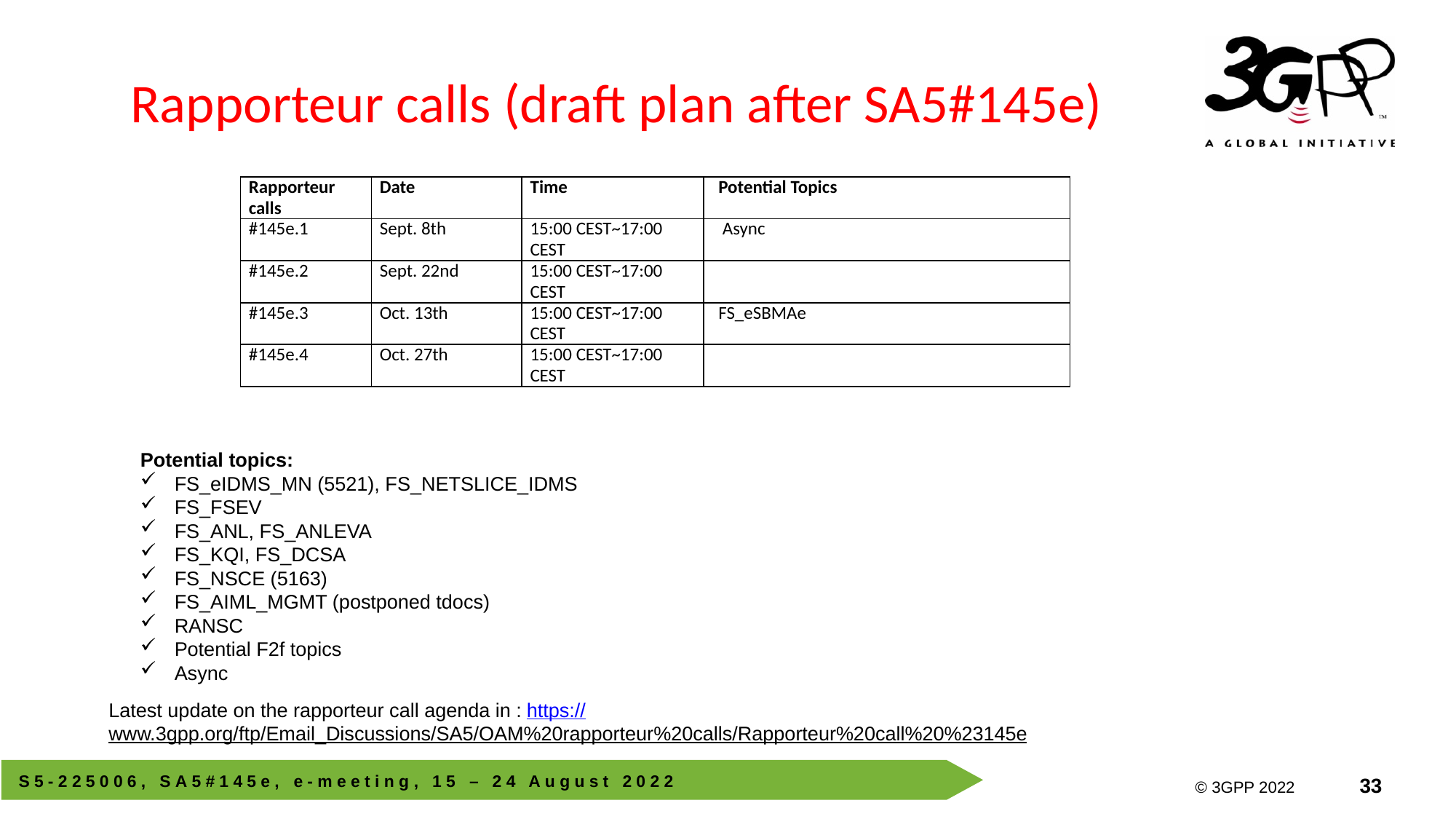

# Rapporteur calls (draft plan after SA5#145e)
| Rapporteur calls | Date | Time | Potential Topics |
| --- | --- | --- | --- |
| #145e.1 | Sept. 8th | 15:00 CEST~17:00 CEST | Async |
| #145e.2 | Sept. 22nd | 15:00 CEST~17:00 CEST |  |
| #145e.3 | Oct. 13th | 15:00 CEST~17:00 CEST | FS\_eSBMAe |
| #145e.4 | Oct. 27th | 15:00 CEST~17:00 CEST |  |
Potential topics:
FS_eIDMS_MN (5521), FS_NETSLICE_IDMS
FS_FSEV
FS_ANL, FS_ANLEVA
FS_KQI, FS_DCSA
FS_NSCE (5163)
FS_AIML_MGMT (postponed tdocs)
RANSC
Potential F2f topics
Async
Latest update on the rapporteur call agenda in : https://www.3gpp.org/ftp/Email_Discussions/SA5/OAM%20rapporteur%20calls/Rapporteur%20call%20%23145e